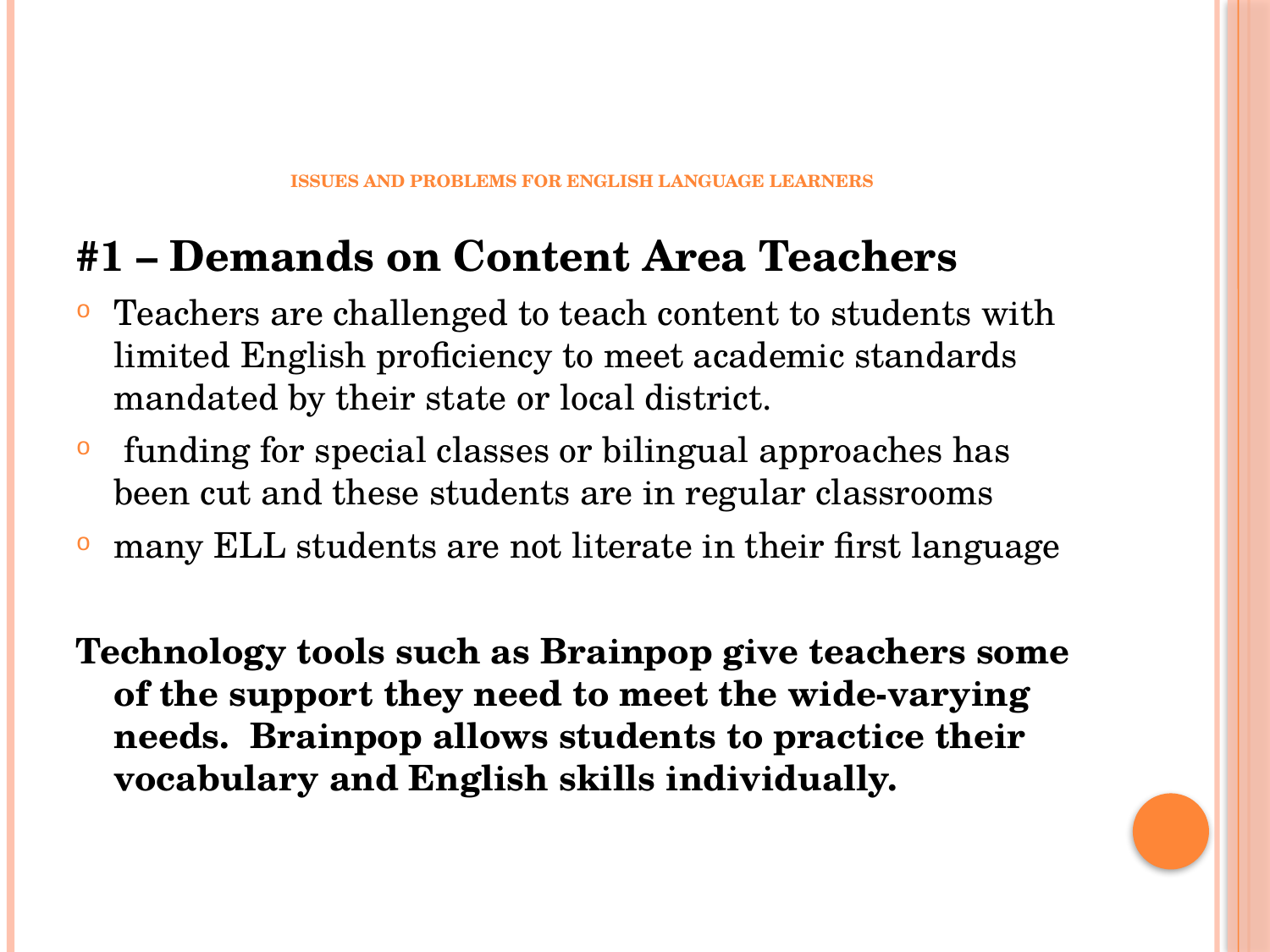

# Issues and Problems for English Language Learners
#1 – Demands on Content Area Teachers
Teachers are challenged to teach content to students with limited English proficiency to meet academic standards mandated by their state or local district.
 funding for special classes or bilingual approaches has been cut and these students are in regular classrooms
many ELL students are not literate in their first language

Technology tools such as Brainpop give teachers some of the support they need to meet the wide-varying needs.  Brainpop allows students to practice their vocabulary and English skills individually.